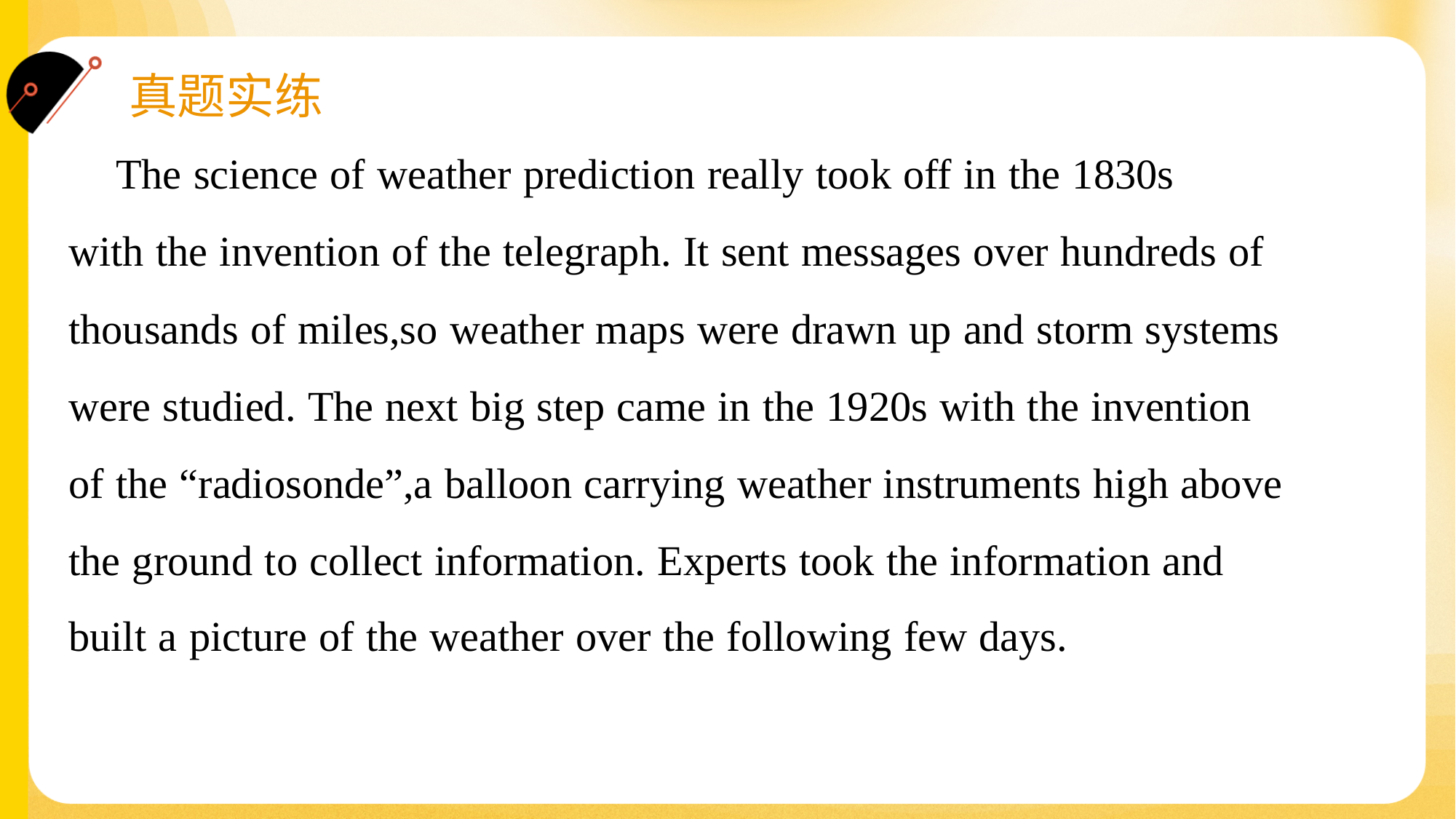

The science of weather prediction really took off in the 1830s
with the invention of the telegraph. It sent messages over hundreds of
thousands of miles,so weather maps were drawn up and storm systems
were studied. The next big step came in the 1920s with the invention
of the “radiosonde”,a balloon carrying weather instruments high above
the ground to collect information. Experts took the information and
built a picture of the weather over the following few days.#2.4